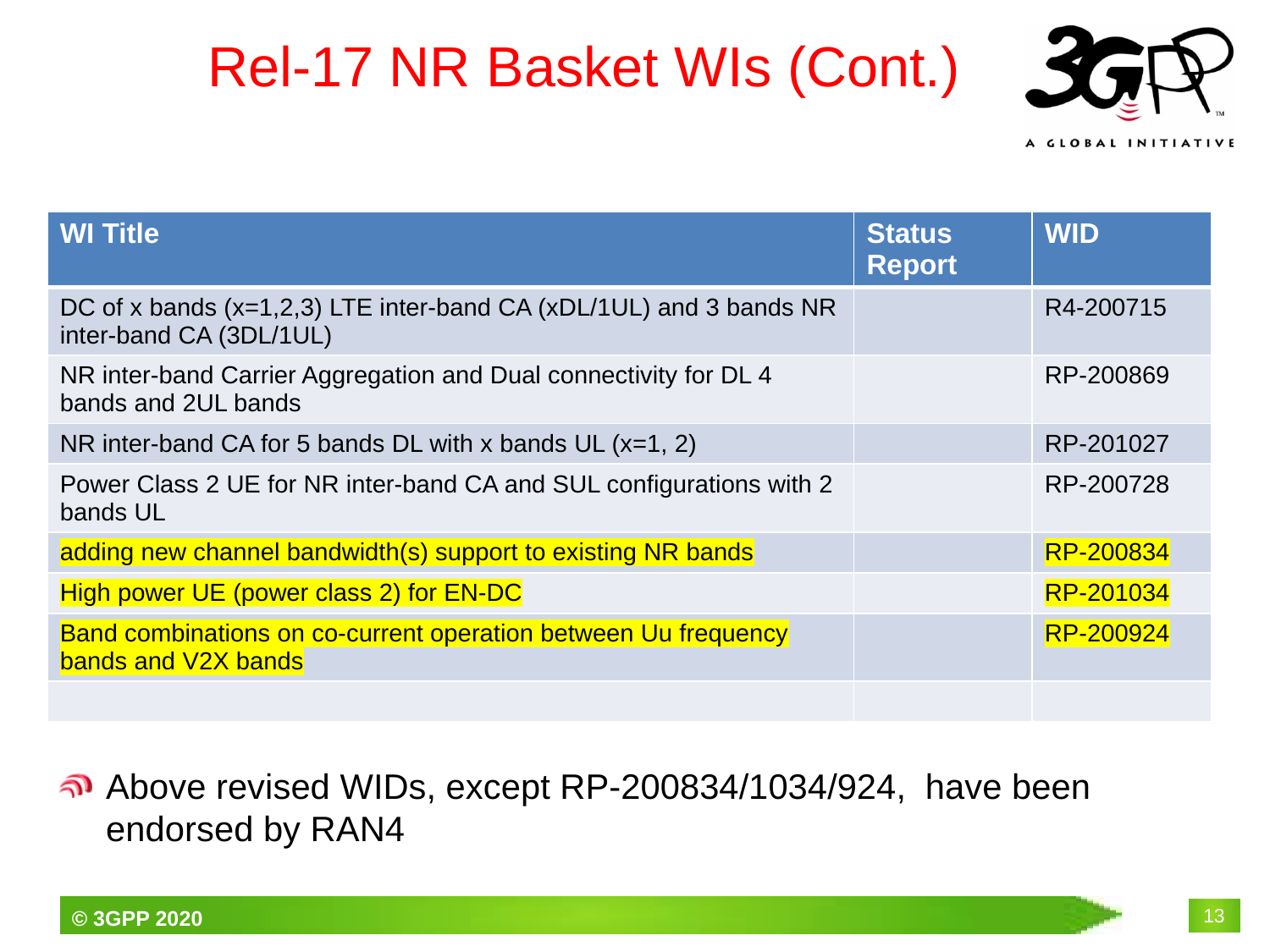

# Rel-17 NR Basket WIs (Cont.)

Above revised WIDs, except RP-200834/1034/924,  have been endorsed by RAN4

| WI Title | Status Report | WID |
| --- | --- | --- |
| DC of x bands (x=1,2,3) LTE inter-band CA (xDL/1UL) and 3 bands NR inter-band CA (3DL/1UL) |  | R4-200715 |
| NR inter-band Carrier Aggregation and Dual connectivity for DL 4 bands and 2UL bands |  | RP-200869 |
| NR inter-band CA for 5 bands DL with x bands UL (x=1, 2) |  | RP-201027 |
| Power Class 2 UE for NR inter-band CA and SUL configurations with 2 bands UL |  | RP-200728 |
| adding new channel bandwidth(s) support to existing NR bands |  | RP-200834 |
| High power UE (power class 2) for EN-DC |  | RP-201034 |
| Band combinations on co-current operation between Uu frequency bands and V2X bands |  | RP-200924 |
|  |  |  |
13